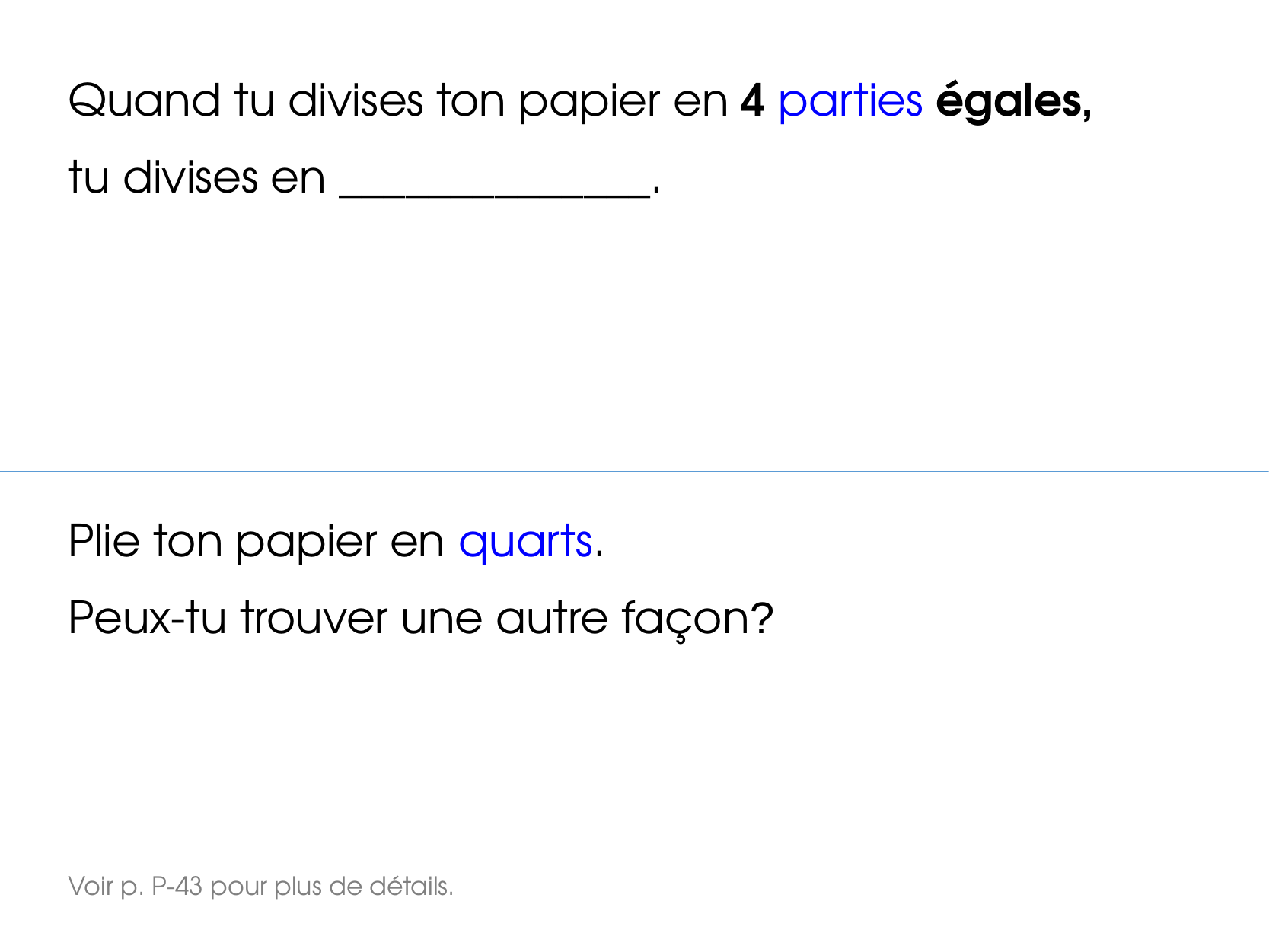

Quand tu divises ton papier en 4 parties égales,
tu divises en ______________.
Plie ton papier en quarts.
Peux-tu trouver une autre façon?
Voir p. P-43 pour plus de détails.